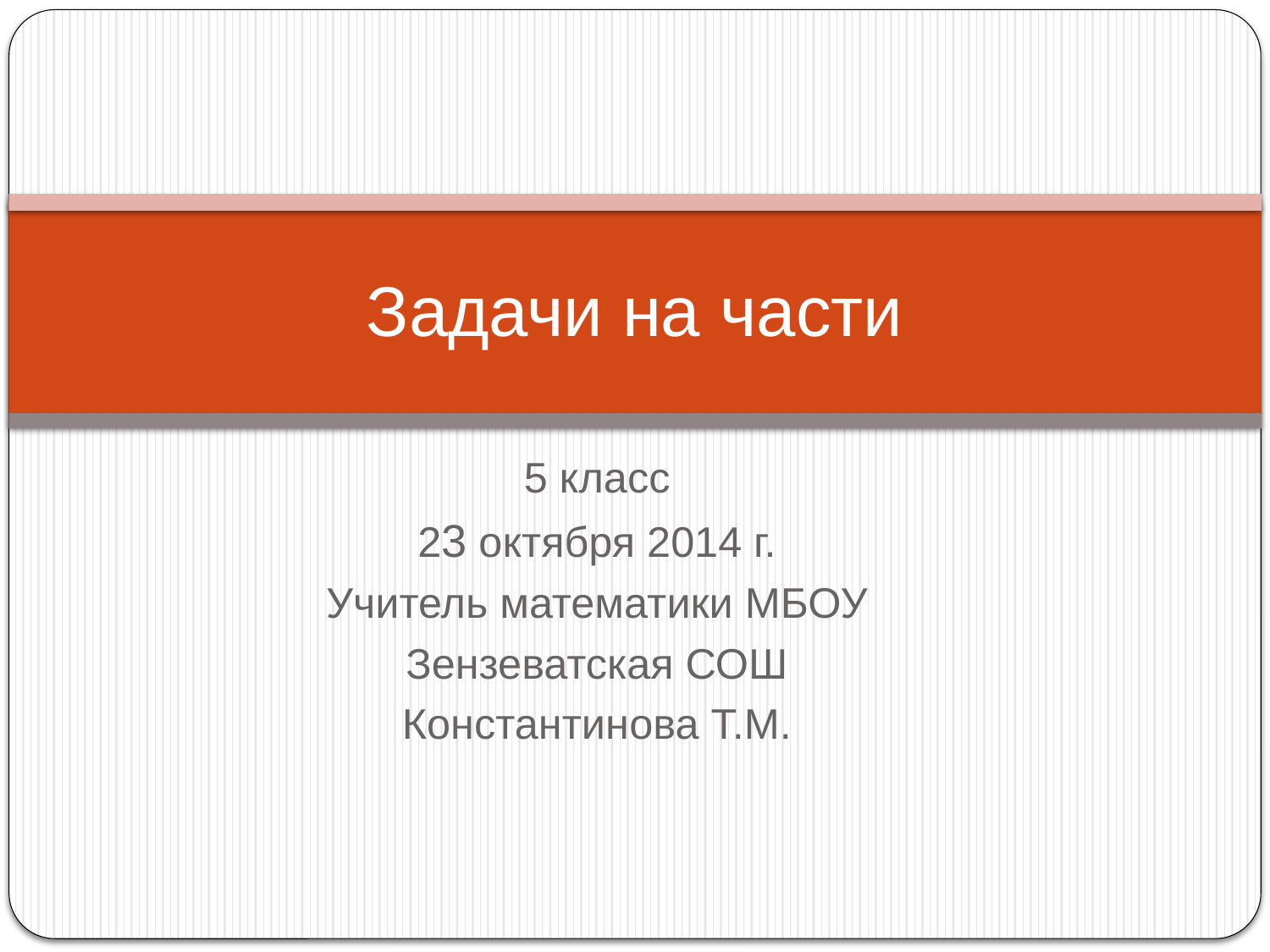

# Задачи на части
5 класс
23 октября 2014 г.
Учитель математики МБОУ
 Зензеватская СОШ
Константинова Т.М.